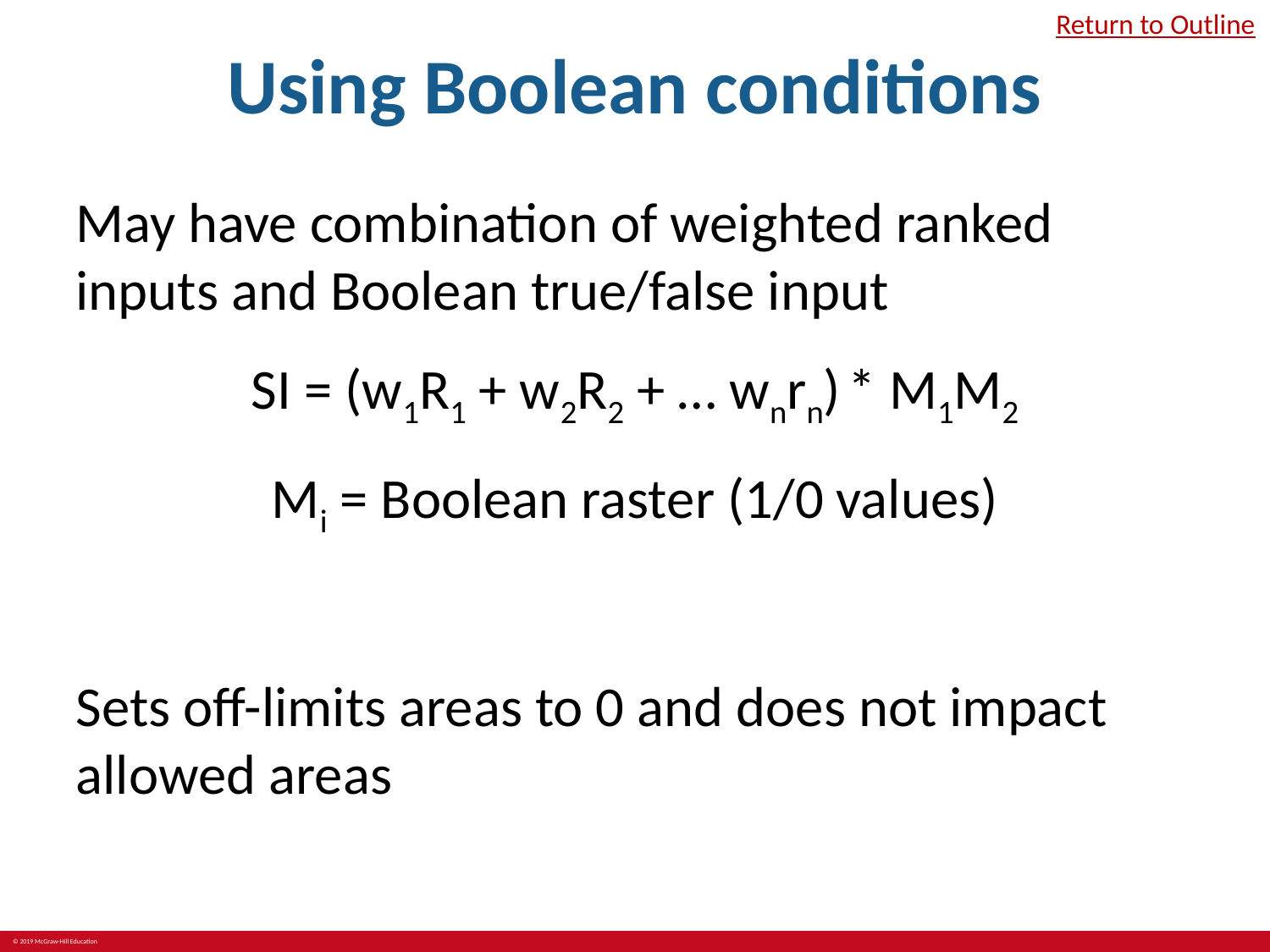

# Using Boolean conditions
Return to Outline
May have combination of weighted ranked inputs and Boolean true/false input
SI = (w1R1 + w2R2 + … wnrn) * M1M2
Mi = Boolean raster (1/0 values)

Sets off-limits areas to 0 and does not impact allowed areas